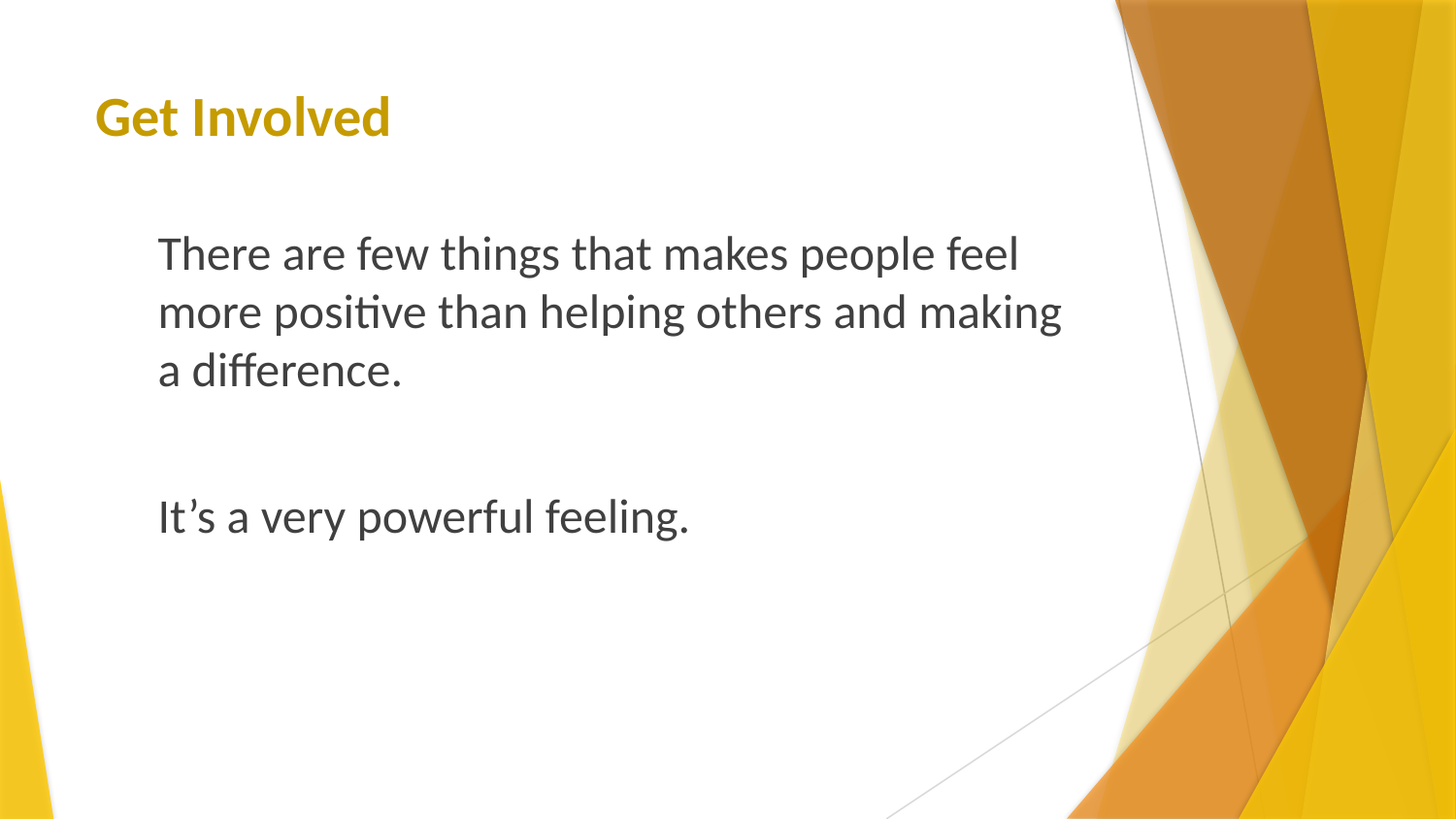

# Get Involved
There are few things that makes people feel more positive than helping others and making a difference.

It’s a very powerful feeling.